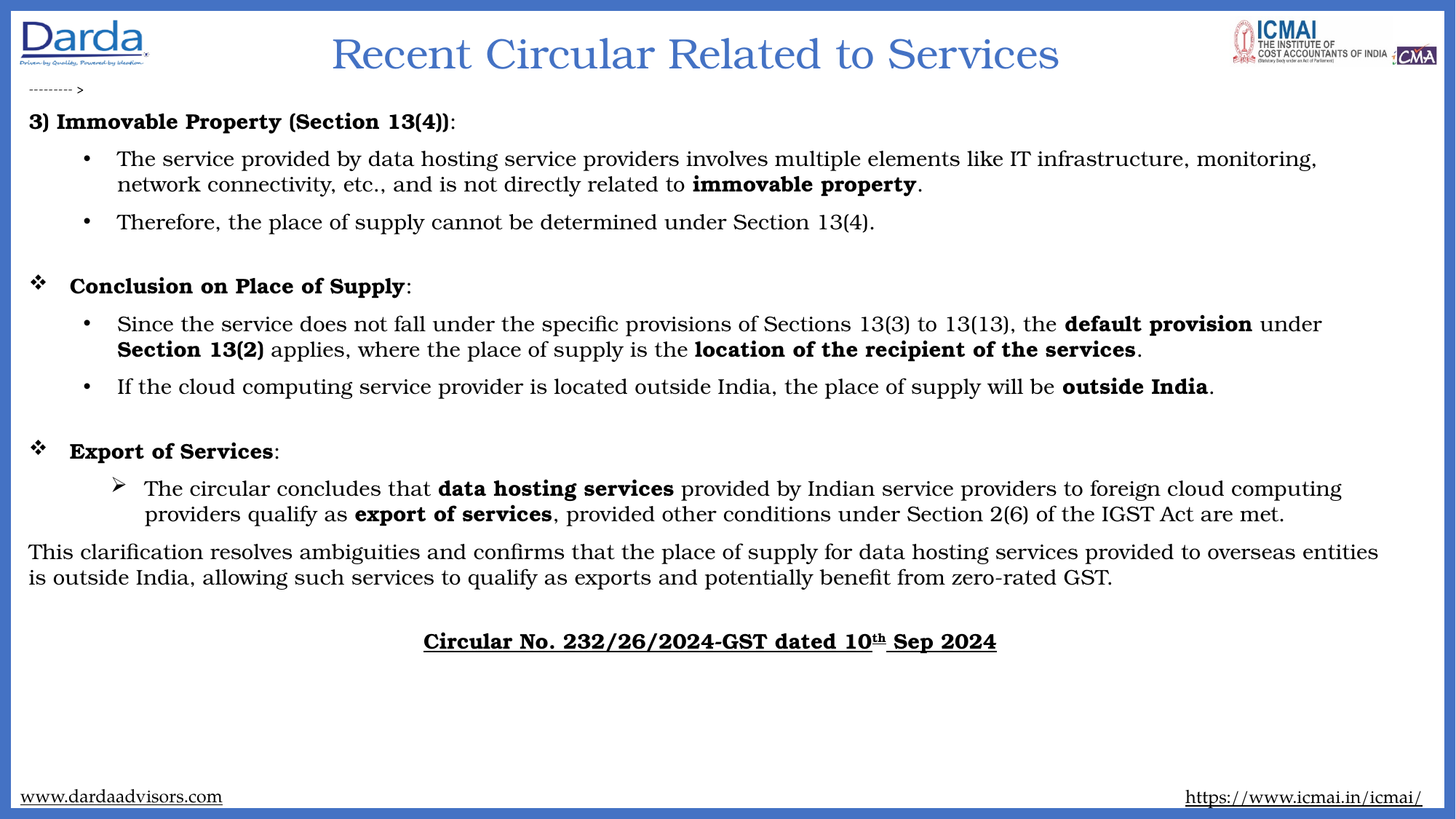

Recent Circular Related to Services
--------- >
3) Immovable Property (Section 13(4)):
The service provided by data hosting service providers involves multiple elements like IT infrastructure, monitoring, network connectivity, etc., and is not directly related to immovable property.
Therefore, the place of supply cannot be determined under Section 13(4).

Conclusion on Place of Supply:
Since the service does not fall under the specific provisions of Sections 13(3) to 13(13), the default provision under Section 13(2) applies, where the place of supply is the location of the recipient of the services.
If the cloud computing service provider is located outside India, the place of supply will be outside India.

Export of Services:
The circular concludes that data hosting services provided by Indian service providers to foreign cloud computing providers qualify as export of services, provided other conditions under Section 2(6) of the IGST Act are met.
This clarification resolves ambiguities and confirms that the place of supply for data hosting services provided to overseas entities is outside India, allowing such services to qualify as exports and potentially benefit from zero-rated GST.

Circular No. 232/26/2024-GST dated 10th Sep 2024